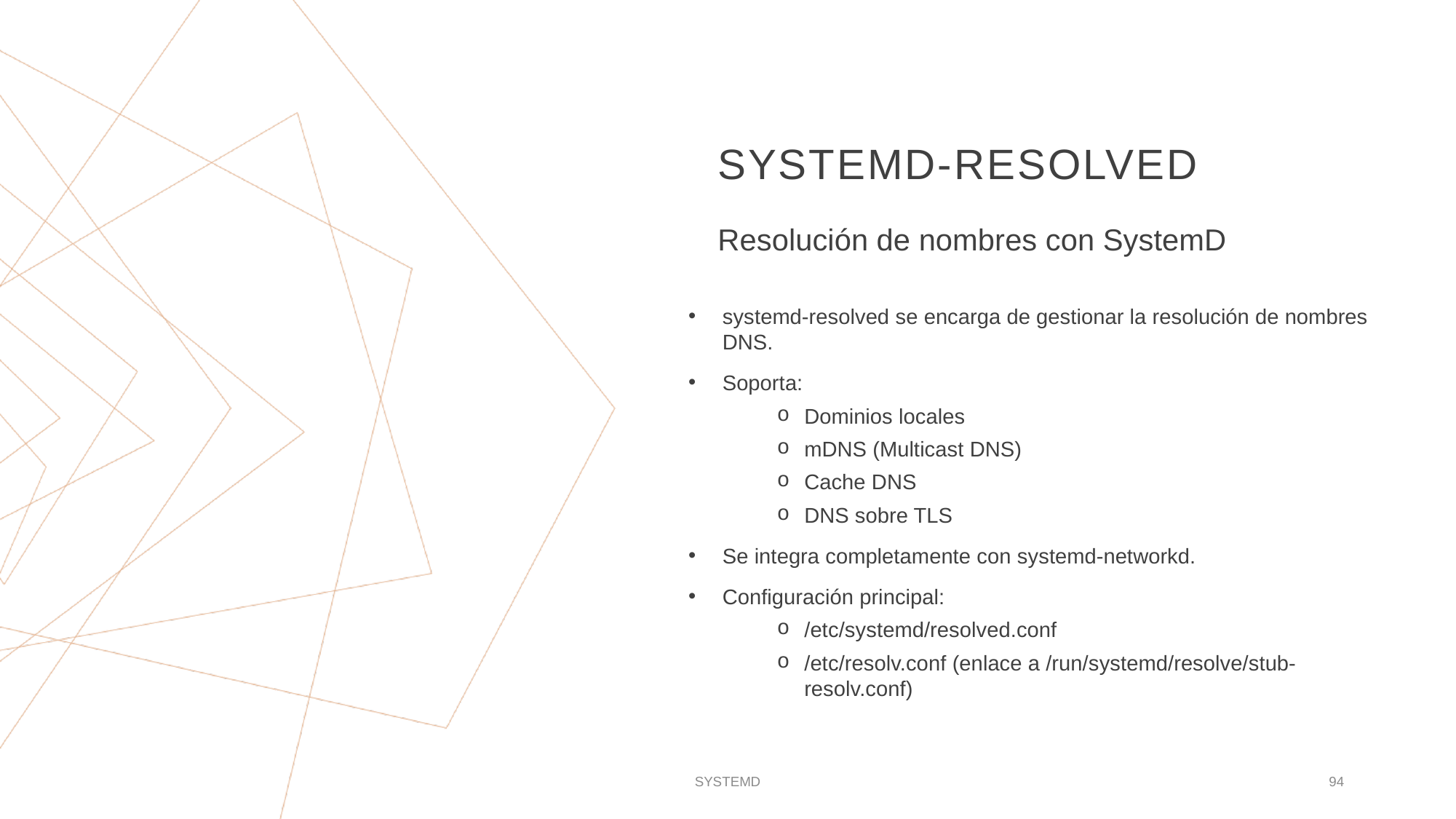

# Systemd-resolved
Resolución de nombres con SystemD

systemd-resolved se encarga de gestionar la resolución de nombres DNS.
Soporta:
Dominios locales
mDNS (Multicast DNS)
Cache DNS
DNS sobre TLS
Se integra completamente con systemd-networkd.
Configuración principal:
/etc/systemd/resolved.conf
/etc/resolv.conf (enlace a /run/systemd/resolve/stub-resolv.conf)

SYSTEMD
94